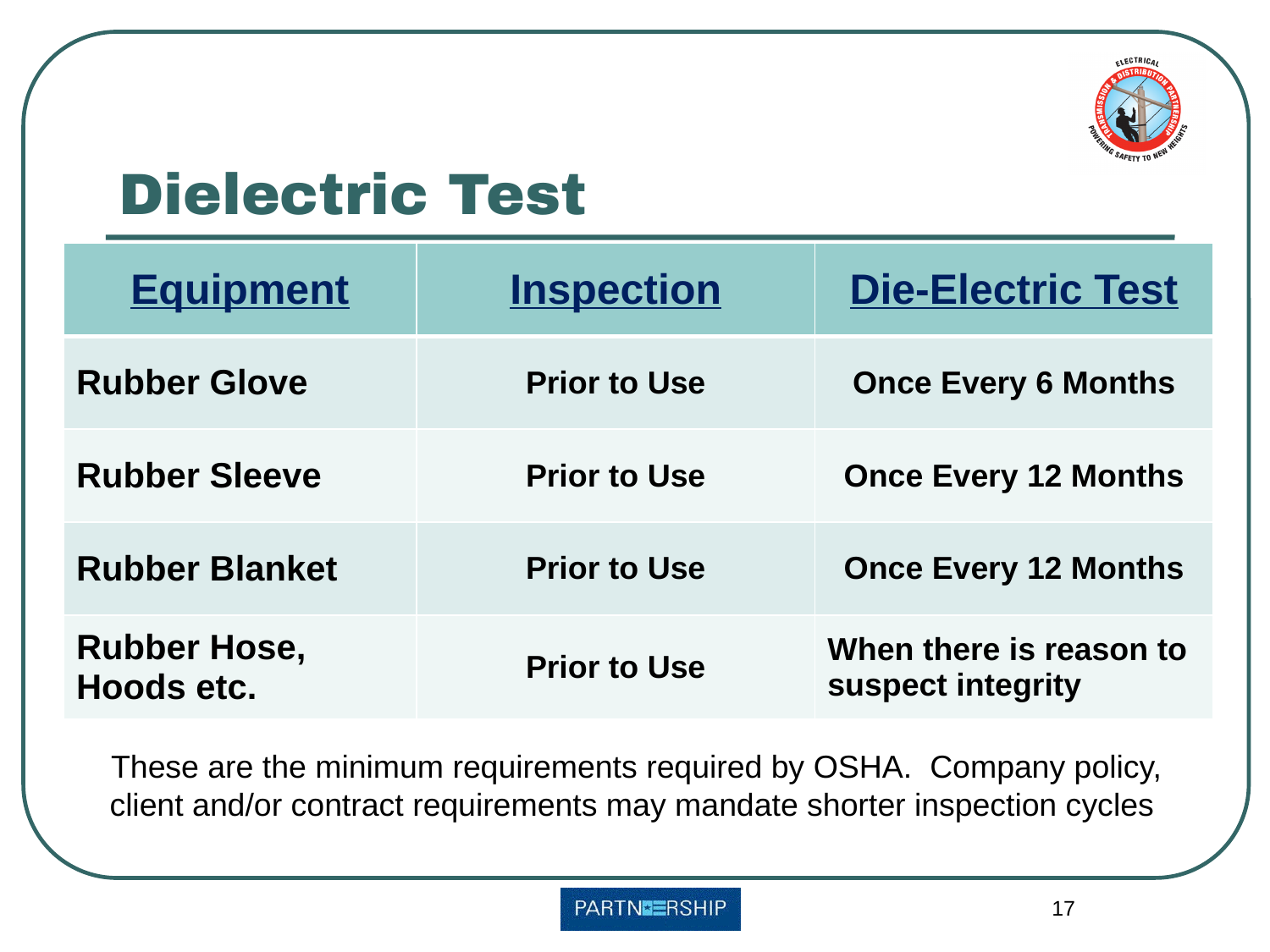

# Dielectric Test
| Equipment | Inspection | Die-Electric Test |
| --- | --- | --- |
| Rubber Glove | Prior to Use | Once Every 6 Months |
| Rubber Sleeve | Prior to Use | Once Every 12 Months |
| Rubber Blanket | Prior to Use | Once Every 12 Months |
| Rubber Hose, Hoods etc. | Prior to Use | When there is reason to suspect integrity |
These are the minimum requirements required by OSHA.  Company policy, client and/or contract requirements may mandate shorter inspection cycles

17